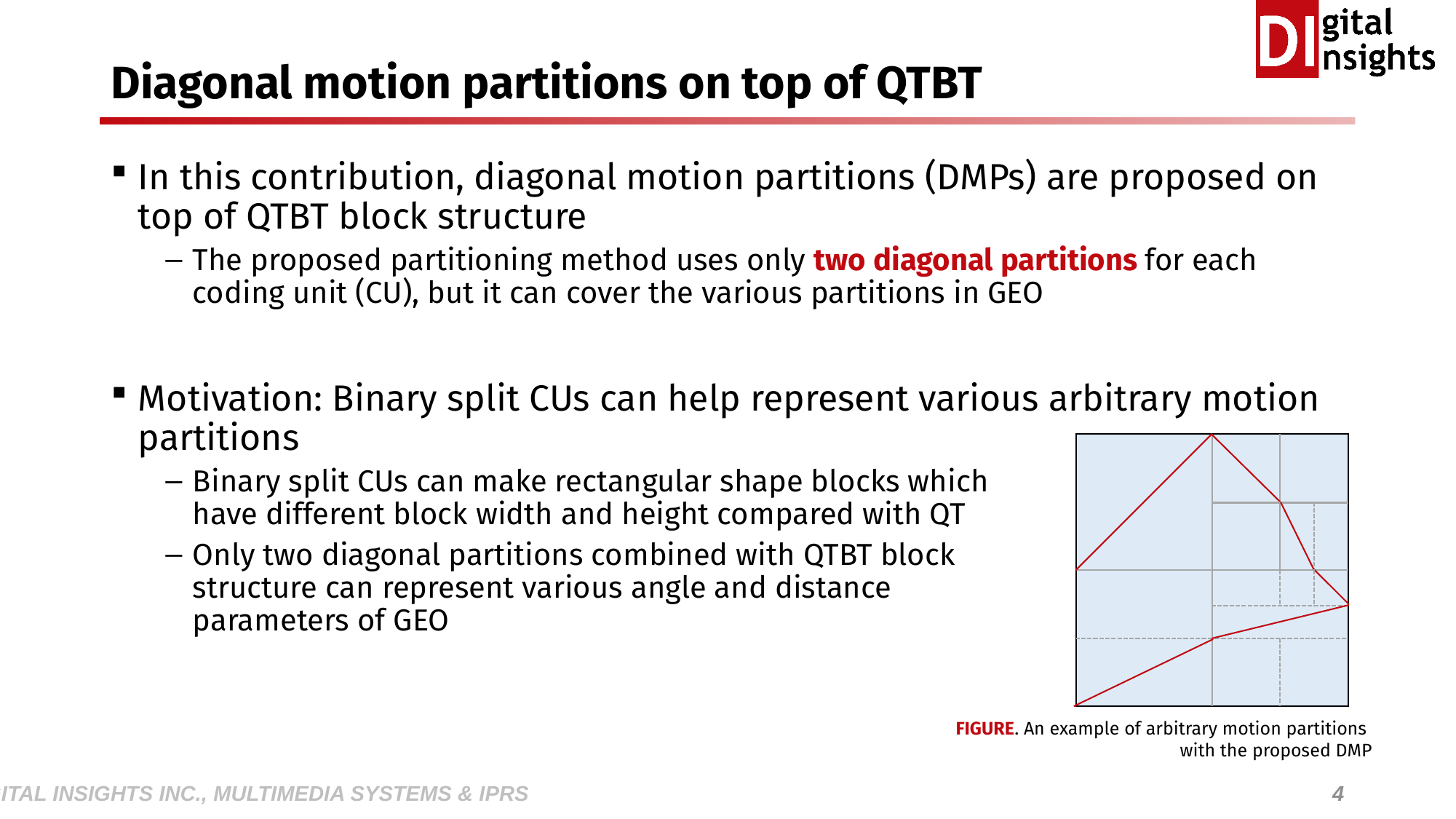

# Diagonal motion partitions on top of QTBT
In this contribution, diagonal motion partitions (DMPs) are proposed on top of QTBT block structure
The proposed partitioning method uses only two diagonal partitions for each coding unit (CU), but it can cover the various partitions in GEO

Motivation: Binary split CUs can help represent various arbitrary motion partitions
Binary split CUs can make rectangular shape blocks which
have different block width and height compared with QT
Only two diagonal partitions combined with QTBT block
structure can represent various angle and distance
parameters of GEO

FIGURE. An example of arbitrary motion partitions
with the proposed DMP
4